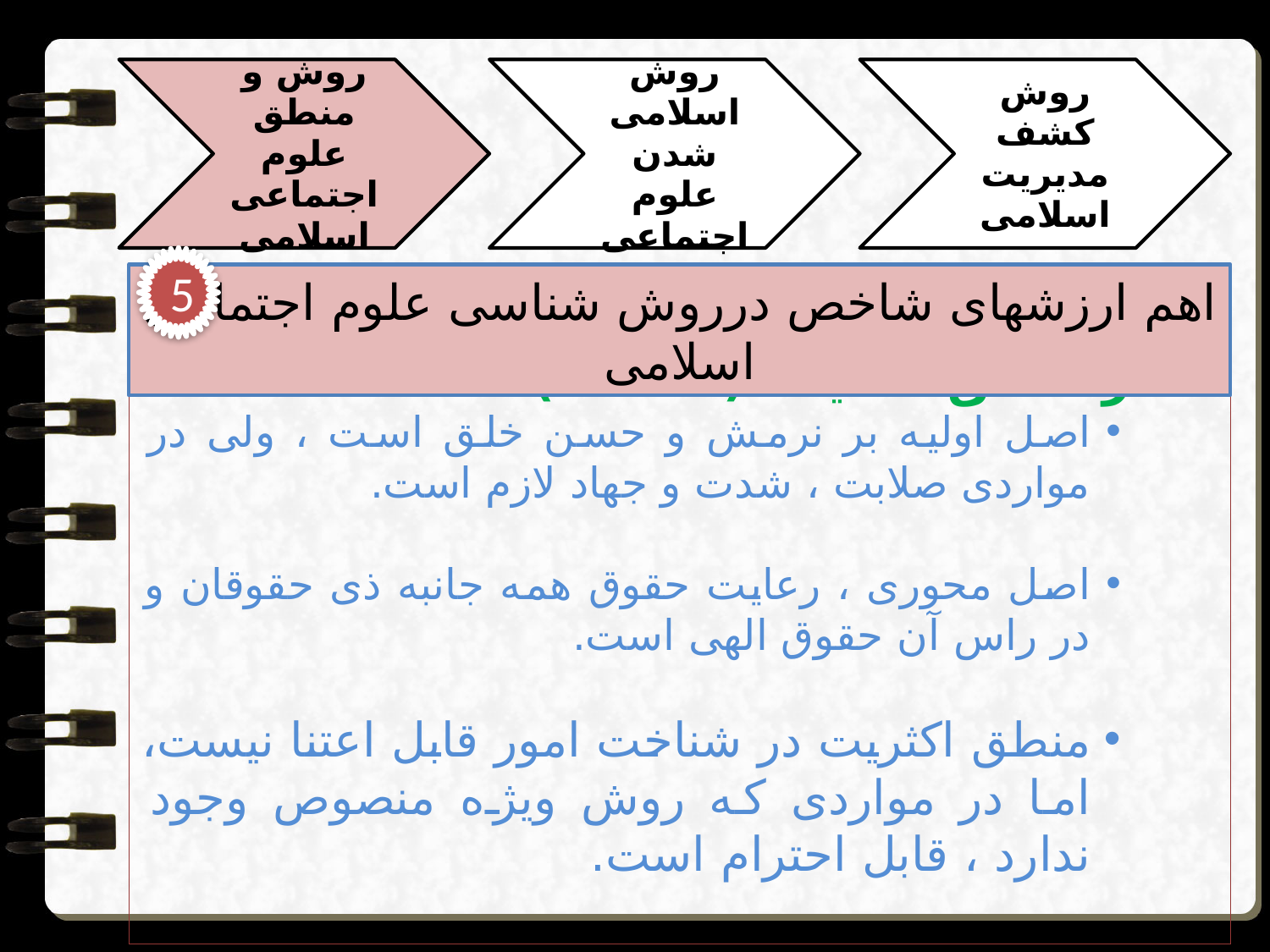

5
اهم ارزشهای شاخص درروش شناسی علوم اجتماعی اسلامی
در منطق عملیات (ادامه...):
اصل اولیه بر نرمش و حسن خلق است ، ولی در مواردی صلابت ، شدت و جهاد لازم است.

اصل محوری ، رعایت حقوق همه جانبه ذی حقوقان و در راس آن حقوق الهی است.

منطق اکثریت در شناخت امور قابل اعتنا نیست، اما در مواردی که روش ویژه منصوص وجود ندارد ، قابل احترام است.